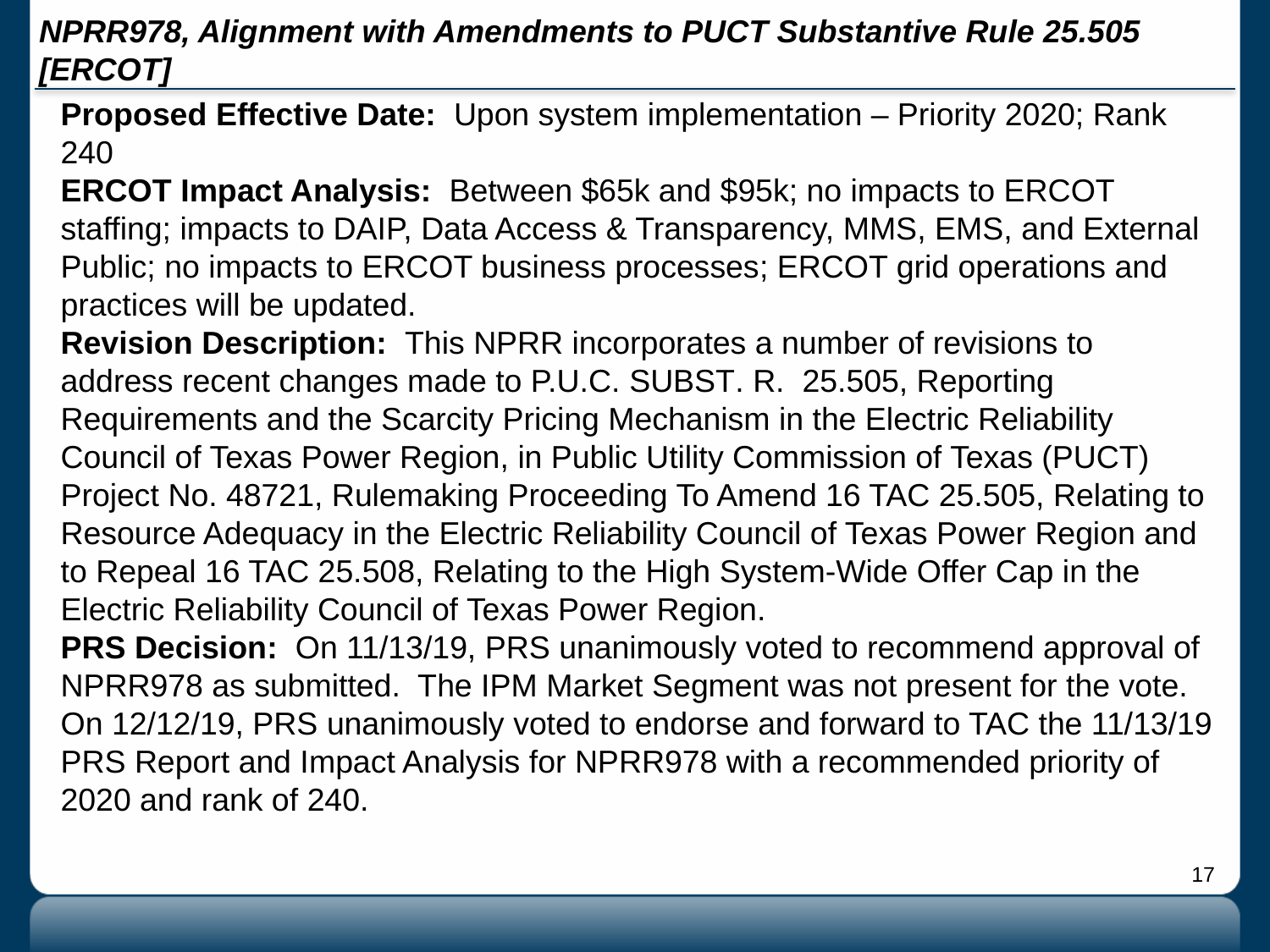

# NPRR978, Alignment with Amendments to PUCT Substantive Rule 25.505 [ERCOT]
Proposed Effective Date:  Upon system implementation – Priority 2020; Rank 240
ERCOT Impact Analysis:  Between $65k and $95k; no impacts to ERCOT staffing; impacts to DAIP, Data Access & Transparency, MMS, EMS, and External Public; no impacts to ERCOT business processes; ERCOT grid operations and practices will be updated.
Revision Description:  This NPRR incorporates a number of revisions to address recent changes made to P.U.C. Subst. R.  25.505, Reporting Requirements and the Scarcity Pricing Mechanism in the Electric Reliability Council of Texas Power Region, in Public Utility Commission of Texas (PUCT) Project No. 48721, Rulemaking Proceeding To Amend 16 TAC 25.505, Relating to Resource Adequacy in the Electric Reliability Council of Texas Power Region and to Repeal 16 TAC 25.508, Relating to the High System-Wide Offer Cap in the Electric Reliability Council of Texas Power Region.
PRS Decision:  On 11/13/19, PRS unanimously voted to recommend approval of NPRR978 as submitted.  The IPM Market Segment was not present for the vote.  On 12/12/19, PRS unanimously voted to endorse and forward to TAC the 11/13/19 PRS Report and Impact Analysis for NPRR978 with a recommended priority of 2020 and rank of 240.